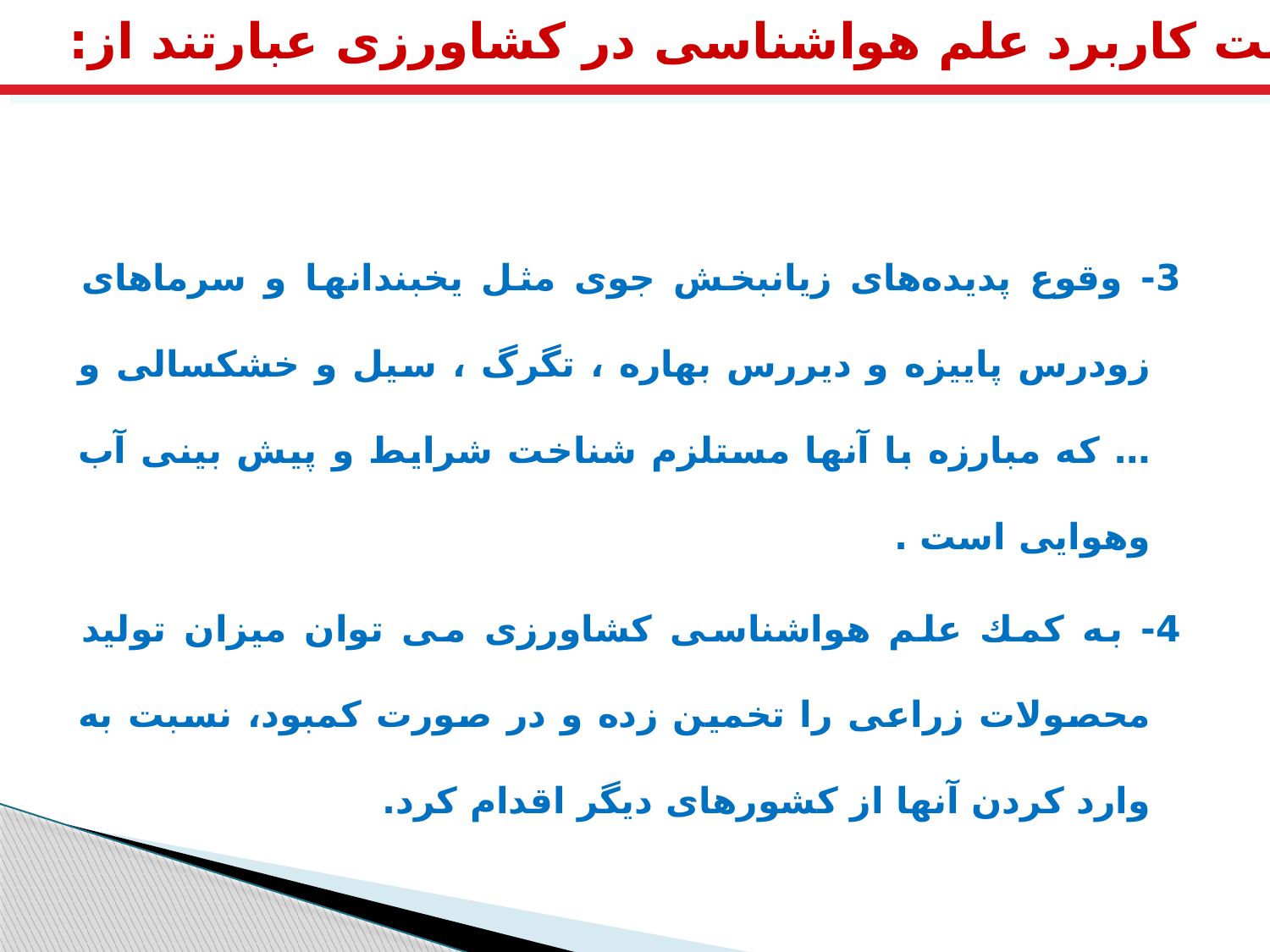

اهمیت كاربرد علم هواشناسی در کشاورزی عبارتند از:

3- وقوع پدیده‌های زیانبخش جوی مثل یخبندانها و سرماهای زودرس پاییزه و دیررس بهاره ، تگرگ ، سیل و خشكسالی و … كه مبارزه با آنها مستلزم شناخت شرایط و پیش بینی آب وهوایی است .
4- به كمك علم هواشناسی كشاورزی می توان میزان تولید محصولات زراعی را تخمین زده و در صورت كمبود، نسبت به وارد كردن آنها از كشورهای دیگر اقدام كرد.